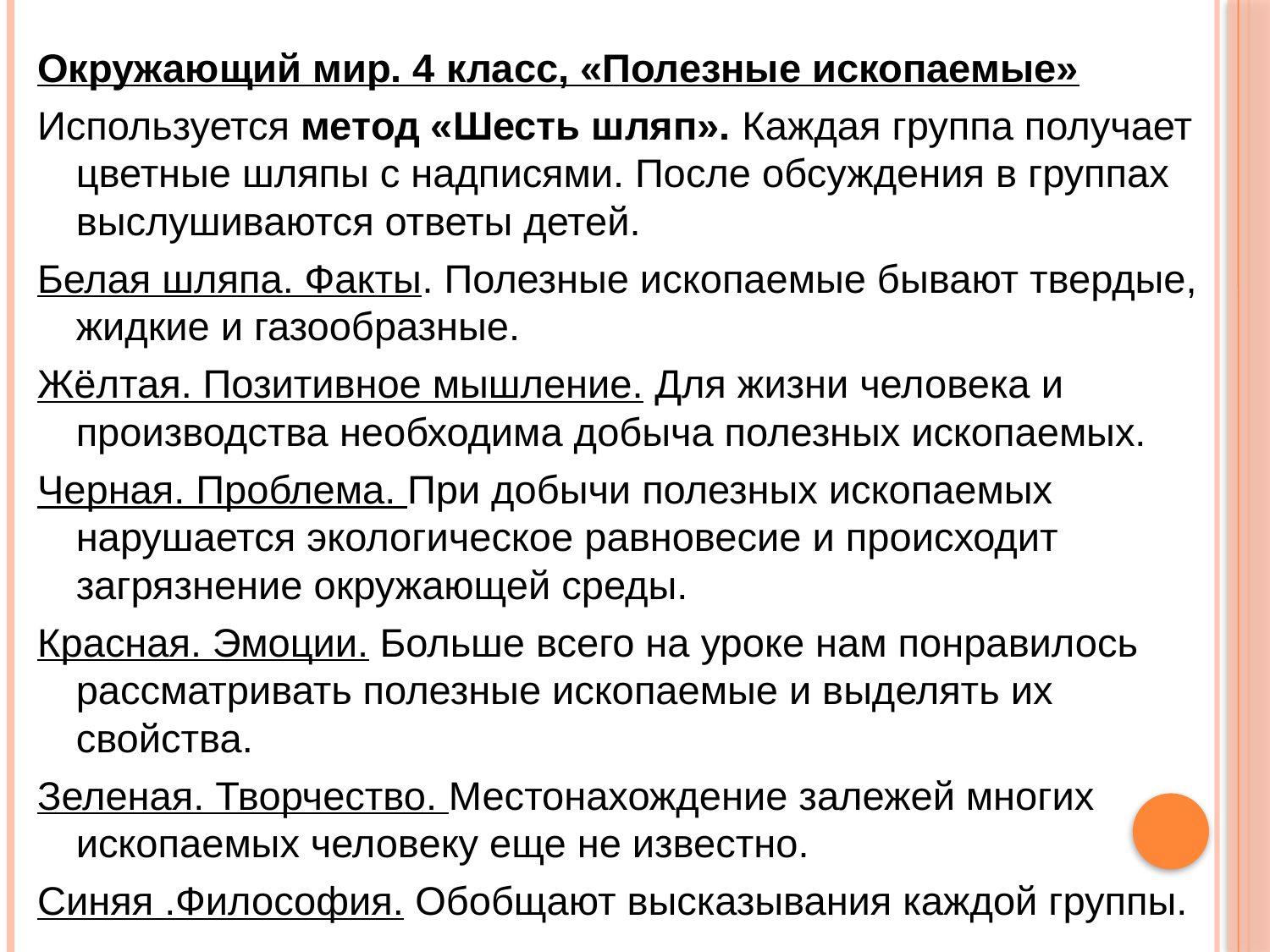

Окружающий мир. 4 класс, «Полезные ископаемые»
Используется метод «Шесть шляп». Каждая группа получает цветные шляпы с надписями. После обсуждения в группах выслушиваются ответы детей.
Белая шляпа. Факты. Полезные ископаемые бывают твердые, жидкие и газообразные.
Жёлтая. Позитивное мышление. Для жизни человека и производства необходима добыча полезных ископаемых.
Черная. Проблема. При добычи полезных ископаемых нарушается экологическое равновесие и происходит загрязнение окружающей среды.
Красная. Эмоции. Больше всего на уроке нам понравилось рассматривать полезные ископаемые и выделять их свойства.
Зеленая. Творчество. Местонахождение залежей многих ископаемых человеку еще не известно.
Синяя .Философия. Обобщают высказывания каждой группы.

#